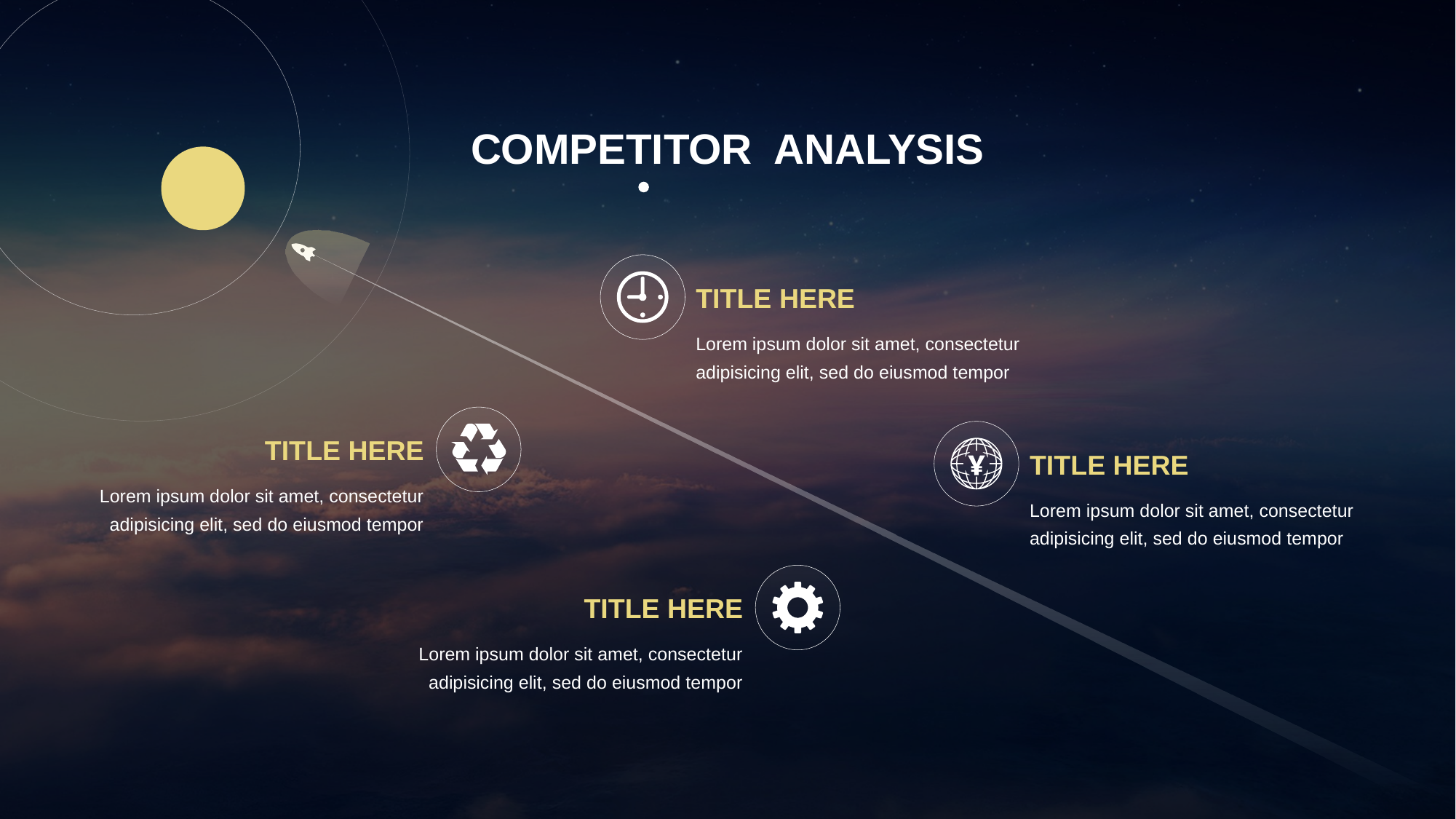

COMPETITOR  ANALYSIS

TITLE HERE
Lorem ipsum dolor sit amet, consectetur adipisicing elit, sed do eiusmod tempor

TITLE HERE
Lorem ipsum dolor sit amet, consectetur adipisicing elit, sed do eiusmod tempor

TITLE HERE
Lorem ipsum dolor sit amet, consectetur adipisicing elit, sed do eiusmod tempor

TITLE HERE
Lorem ipsum dolor sit amet, consectetur adipisicing elit, sed do eiusmod tempor